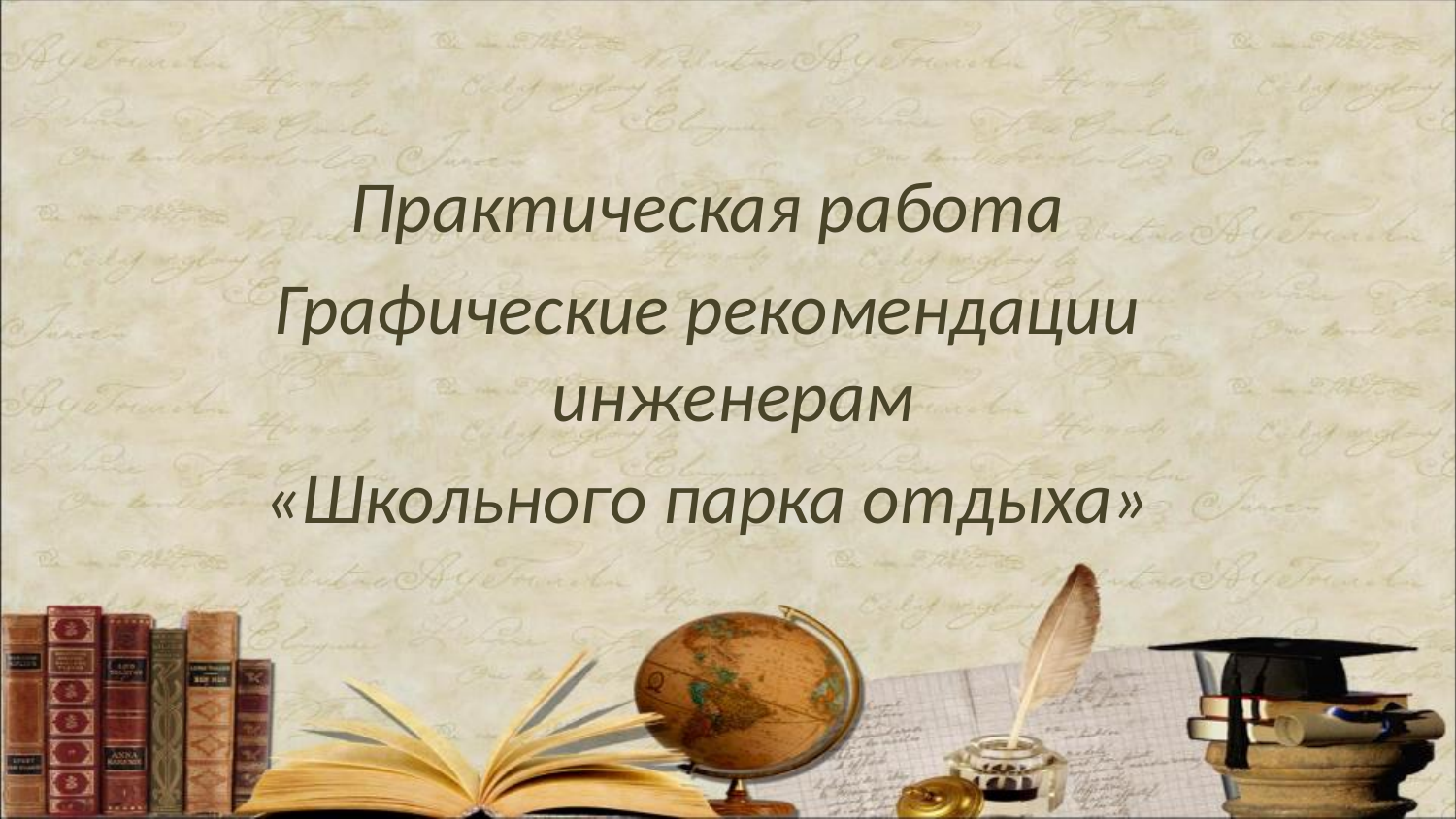

Практическая работа
Графические рекомендации инженерам
«Школьного парка отдыха»
#